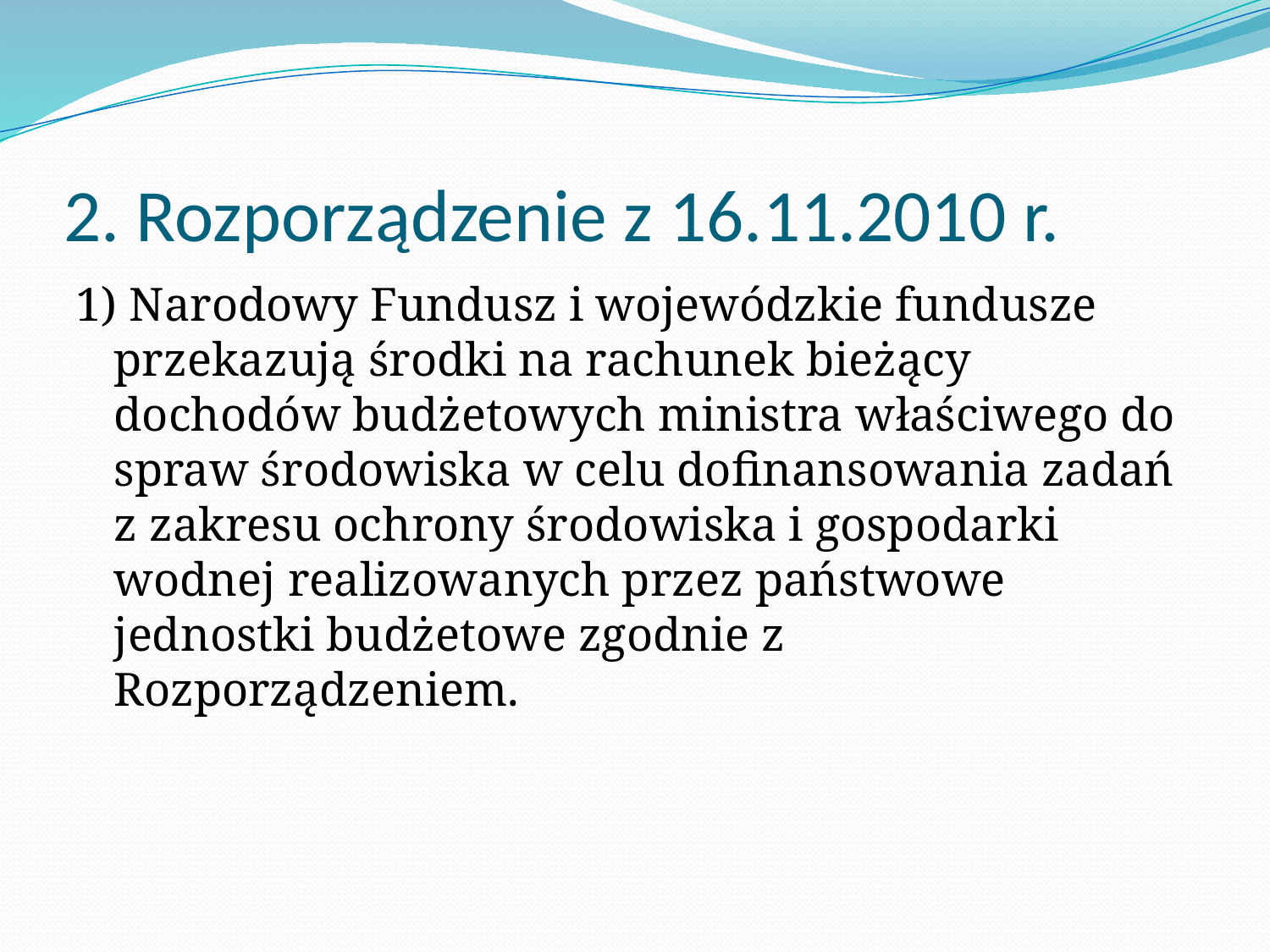

# 2. Rozporządzenie z 16.11.2010 r.
1) Narodowy Fundusz i wojewódzkie fundusze przekazują środki na rachunek bieżący dochodów budżetowych ministra właściwego do spraw środowiska w celu dofinansowania zadań z zakresu ochrony środowiska i gospodarki wodnej realizowanych przez państwowe jednostki budżetowe zgodnie z Rozporządzeniem.